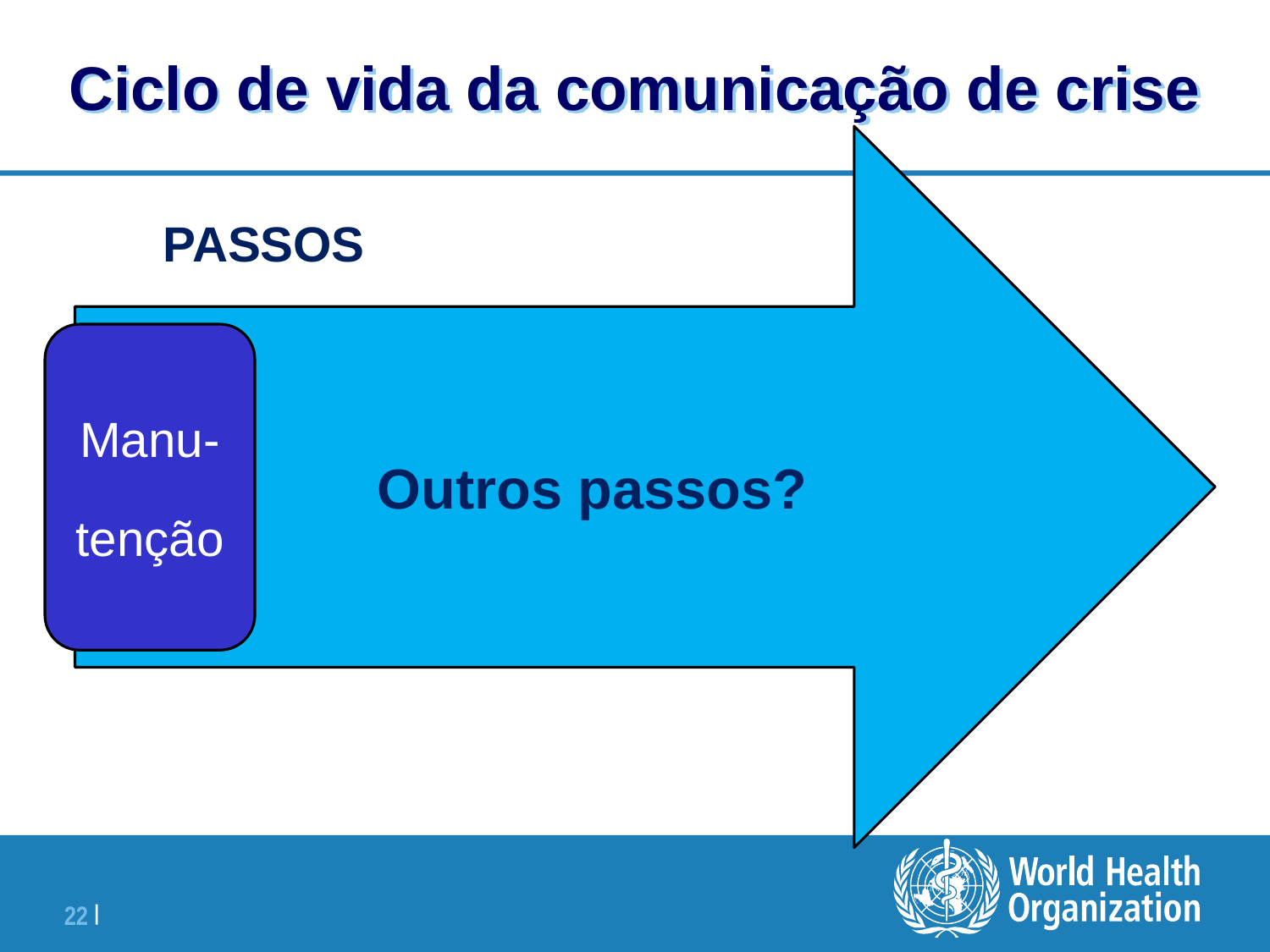

# Ciclo de vida da comunicação de crise

PASSOS
Manu-
tenção
Outros passos?